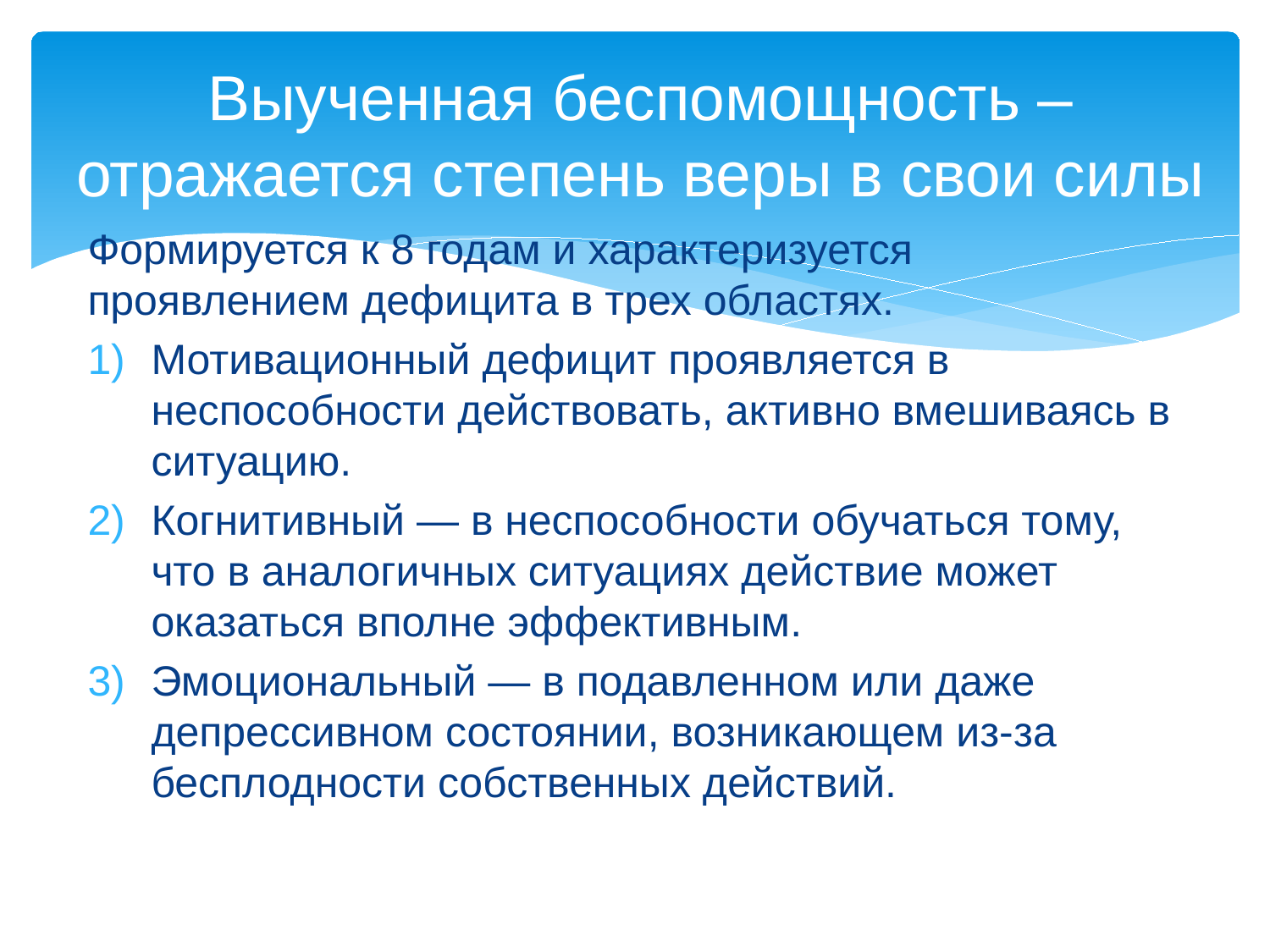

# Выученная беспомощность – отражается степень веры в свои силы
Формируется к 8 годам и характеризуется проявлением дефицита в трех областях.
Мотивационный дефицит проявляется в неспособности действовать, активно вмешиваясь в ситуацию.
Когнитивный — в неспособности обучаться тому, что в аналогичных ситуациях действие может оказаться вполне эффективным.
Эмоциональный — в подавленном или даже депрессивном состоянии, возникающем из-за бесплодности собственных действий.